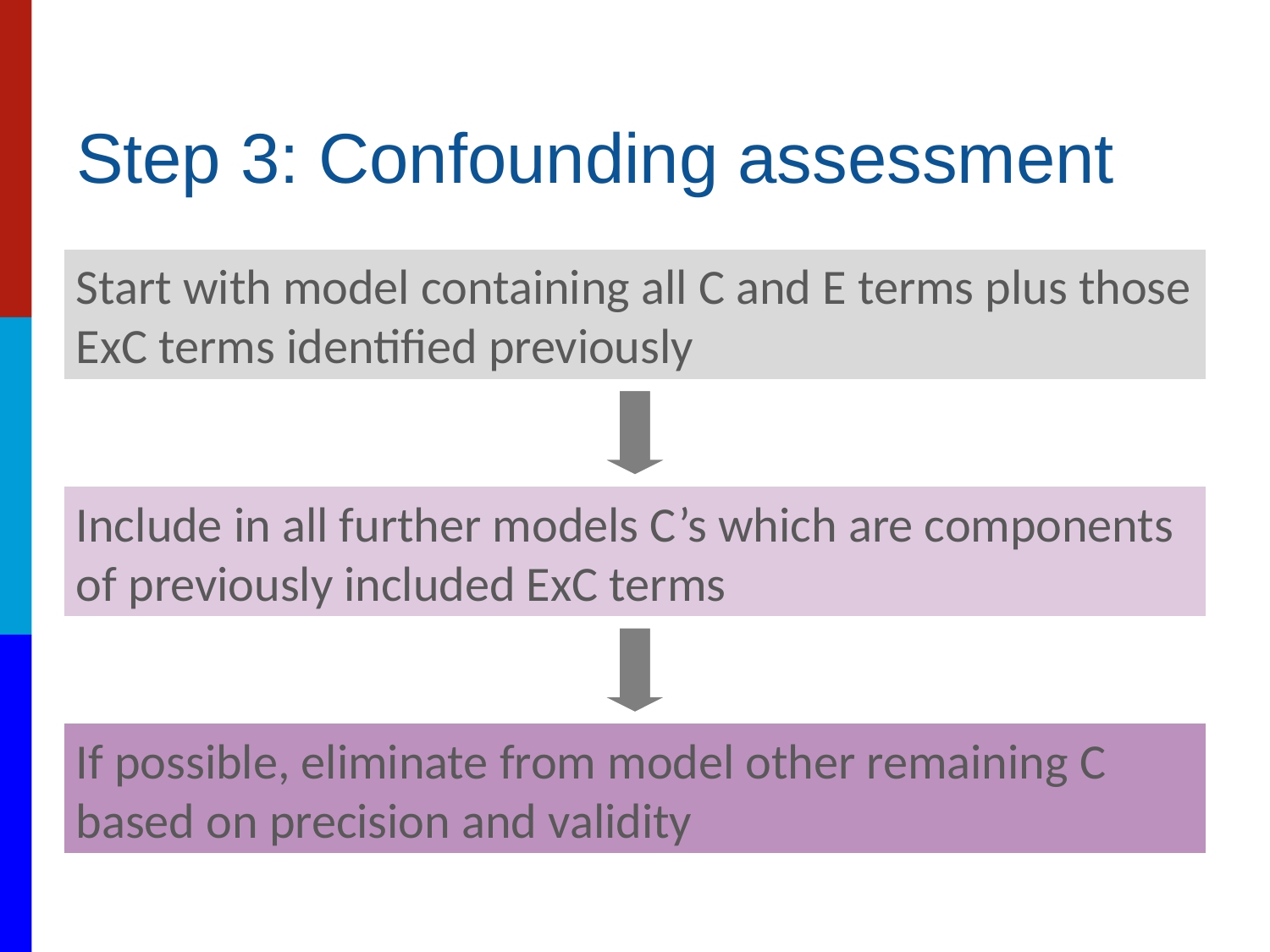

# Step 3: Confounding assessment
Start with model containing all C and E terms plus those ExC terms identified previously

Include in all further models C’s which are components of previously included ExC terms

If possible, eliminate from model other remaining C based on precision and validity